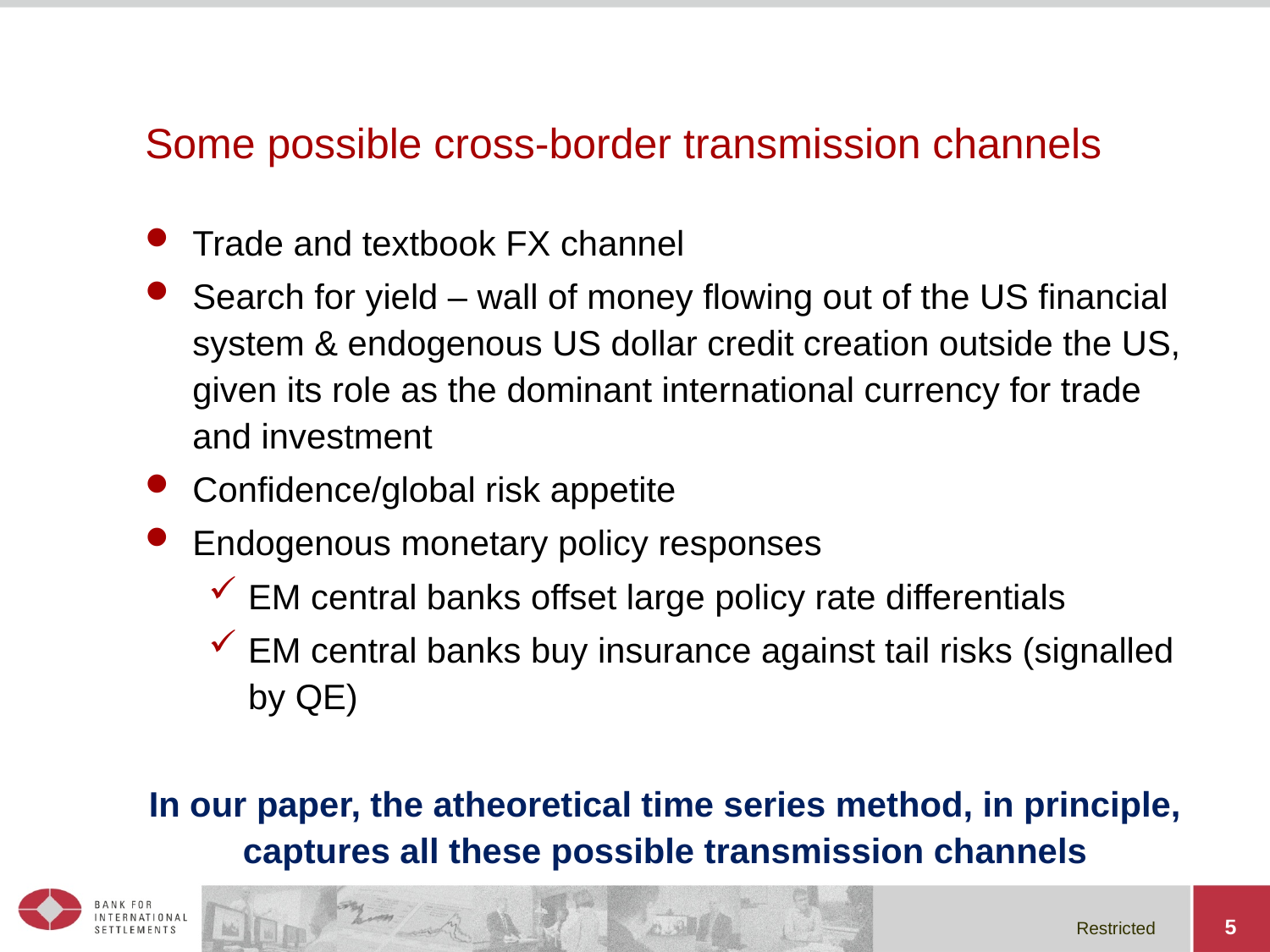

# Some possible cross-border transmission channels
Trade and textbook FX channel
Search for yield – wall of money flowing out of the US financial system & endogenous US dollar credit creation outside the US, given its role as the dominant international currency for trade and investment
Confidence/global risk appetite
Endogenous monetary policy responses
EM central banks offset large policy rate differentials
EM central banks buy insurance against tail risks (signalled by QE)

In our paper, the atheoretical time series method, in principle, captures all these possible transmission channels

5